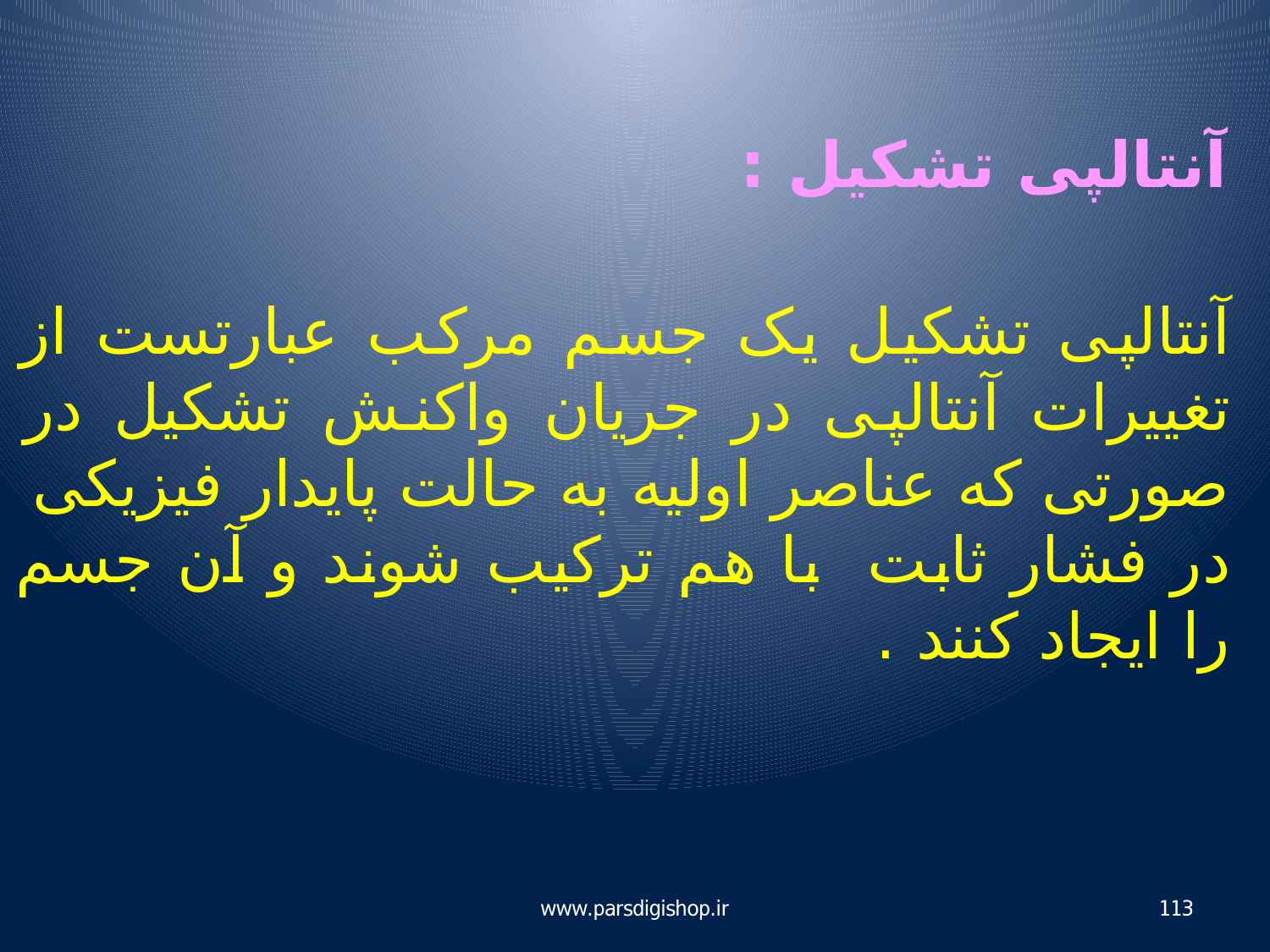

آنتالپی تشکیل :
آنتالپی تشکیل یک جسم مرکب عبارتست از تغییرات آنتالپی در جریان واکنش تشکیل در صورتی که عناصر اولیه به حالت پایدار فیزیکی  در فشار ثابت  با هم ترکیب شوند و آن جسم را ایجاد کنند .
www.parsdigishop.ir
113